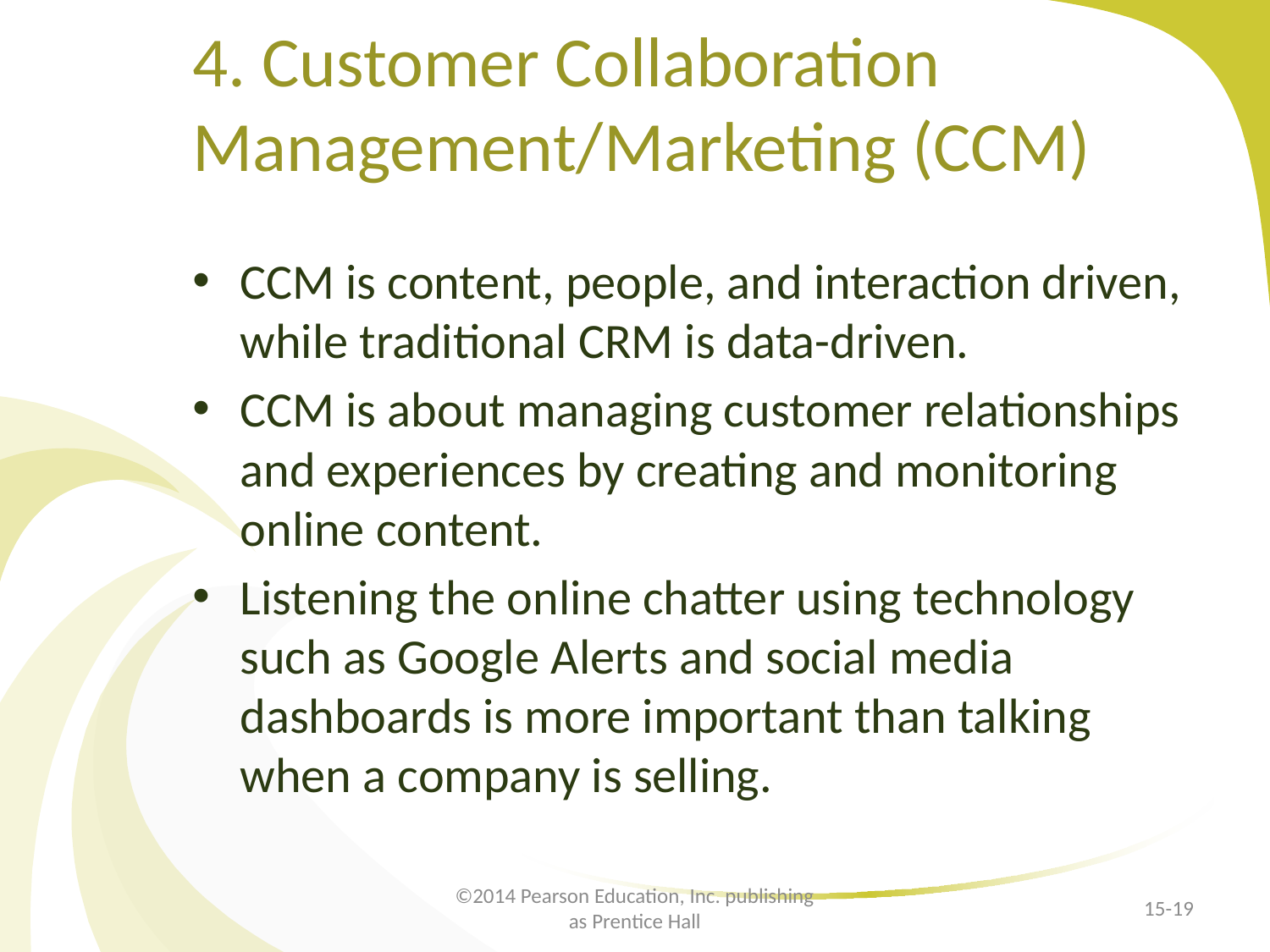

# 4. Customer Collaboration Management/Marketing (CCM)
CCM is content, people, and interaction driven, while traditional CRM is data-driven.
CCM is about managing customer relationships and experiences by creating and monitoring online content.
Listening the online chatter using technology such as Google Alerts and social media dashboards is more important than talking when a company is selling.
©2014 Pearson Education, Inc. publishing as Prentice Hall
15-19